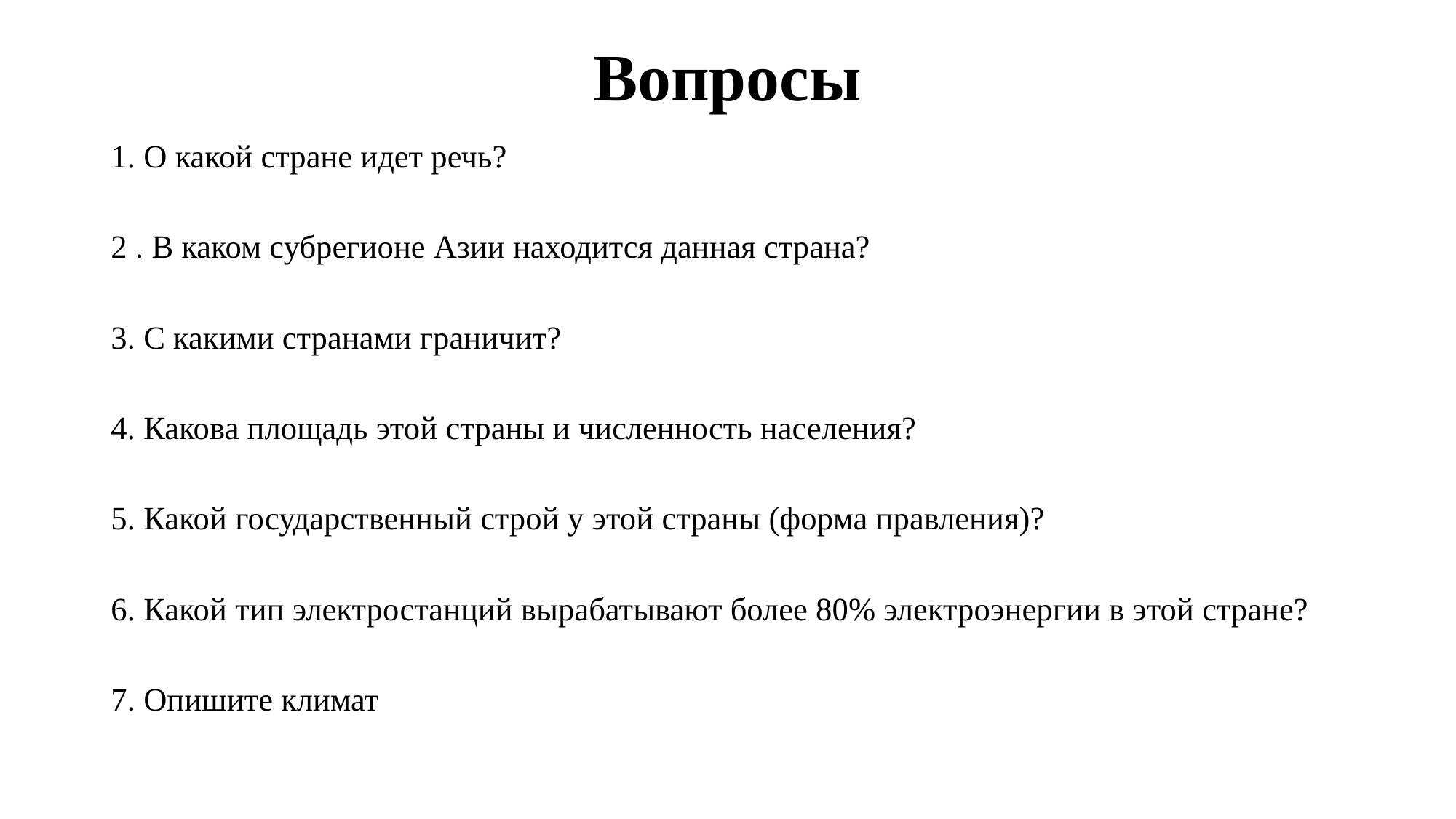

# Вопросы
1. О какой стране идет речь?

2 . В каком субрегионе Азии находится данная страна?

3. С какими странами граничит?

4. Какова площадь этой страны и численность населения?

5. Какой государственный строй у этой страны (форма правления)?

6. Какой тип электростанций вырабатывают более 80% электроэнергии в этой стране?

7. Опишите климат